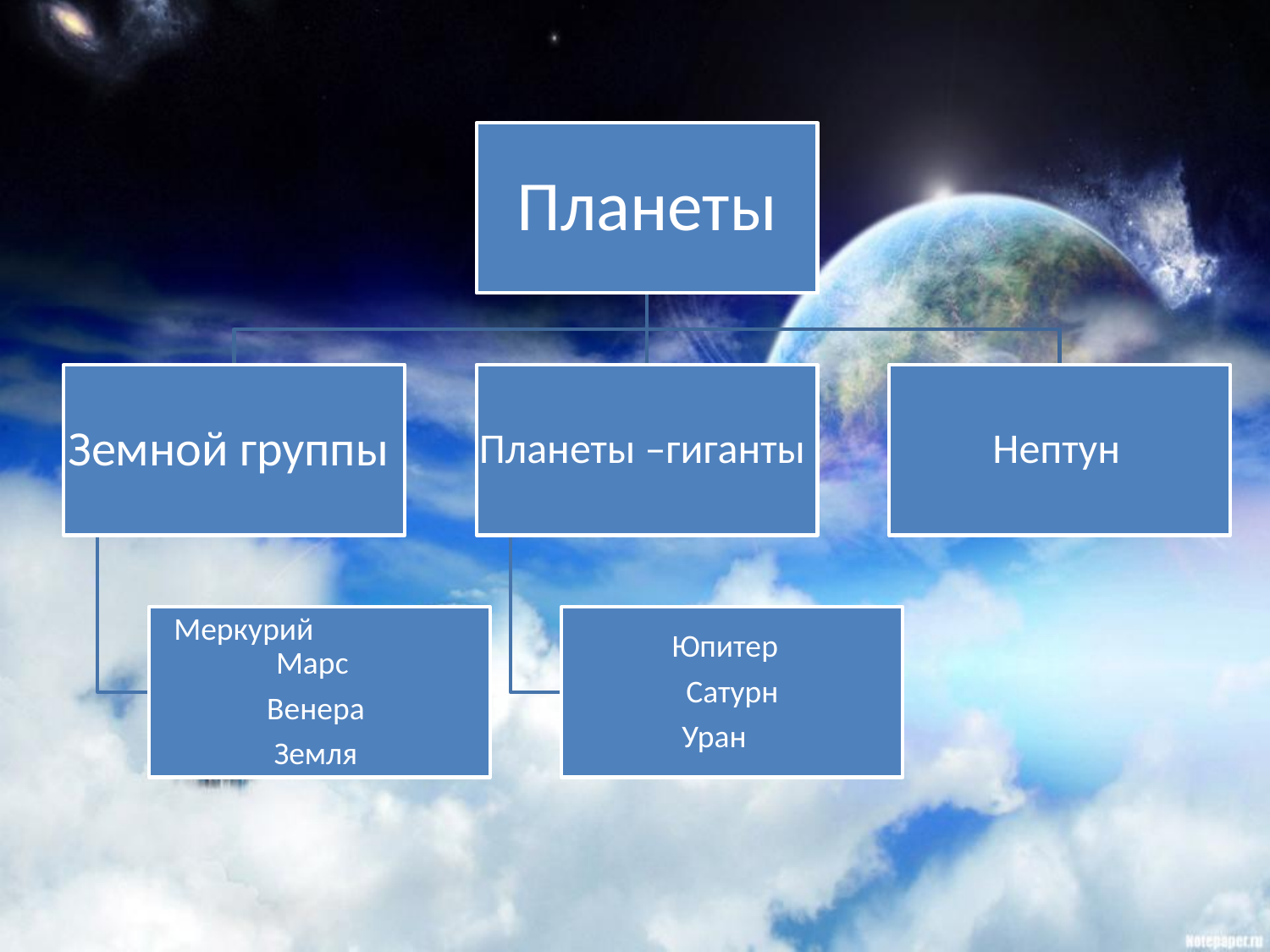

Планеты
Земной группы
Меркурий                      Марс
Венера
Земля
Планеты –гиганты
Юпитер
Сатурн
Уран
Нептун